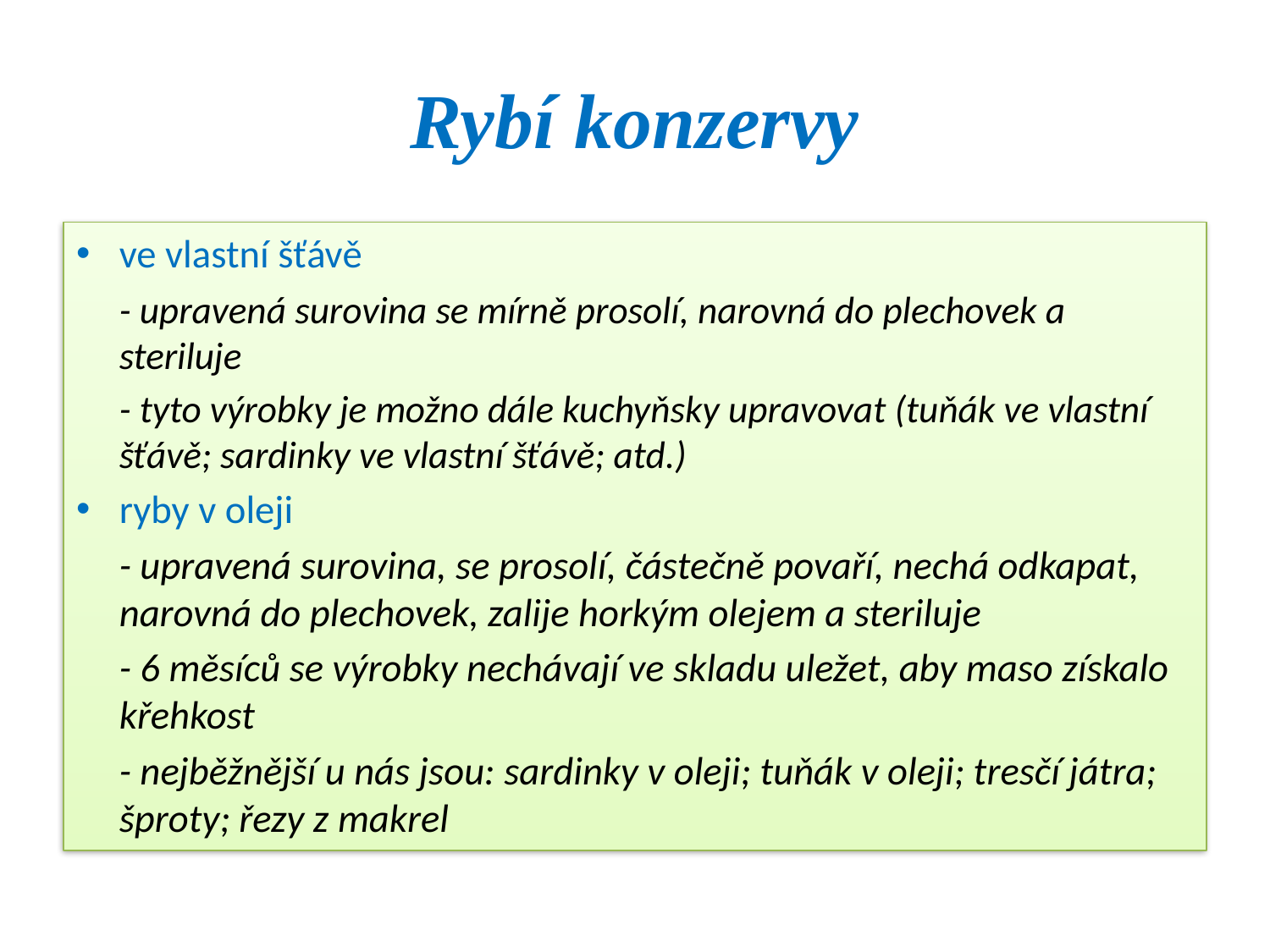

# Rybí konzervy
ve vlastní šťávě
	- upravená surovina se mírně prosolí, narovná do plechovek a steriluje
	- tyto výrobky je možno dále kuchyňsky upravovat (tuňák ve vlastní šťávě; sardinky ve vlastní šťávě; atd.)
ryby v oleji
	- upravená surovina, se prosolí, částečně povaří, nechá odkapat, narovná do plechovek, zalije horkým olejem a steriluje
	- 6 měsíců se výrobky nechávají ve skladu uležet, aby maso získalo křehkost
	- nejběžnější u nás jsou: sardinky v oleji; tuňák v oleji; tresčí játra; šproty; řezy z makrel